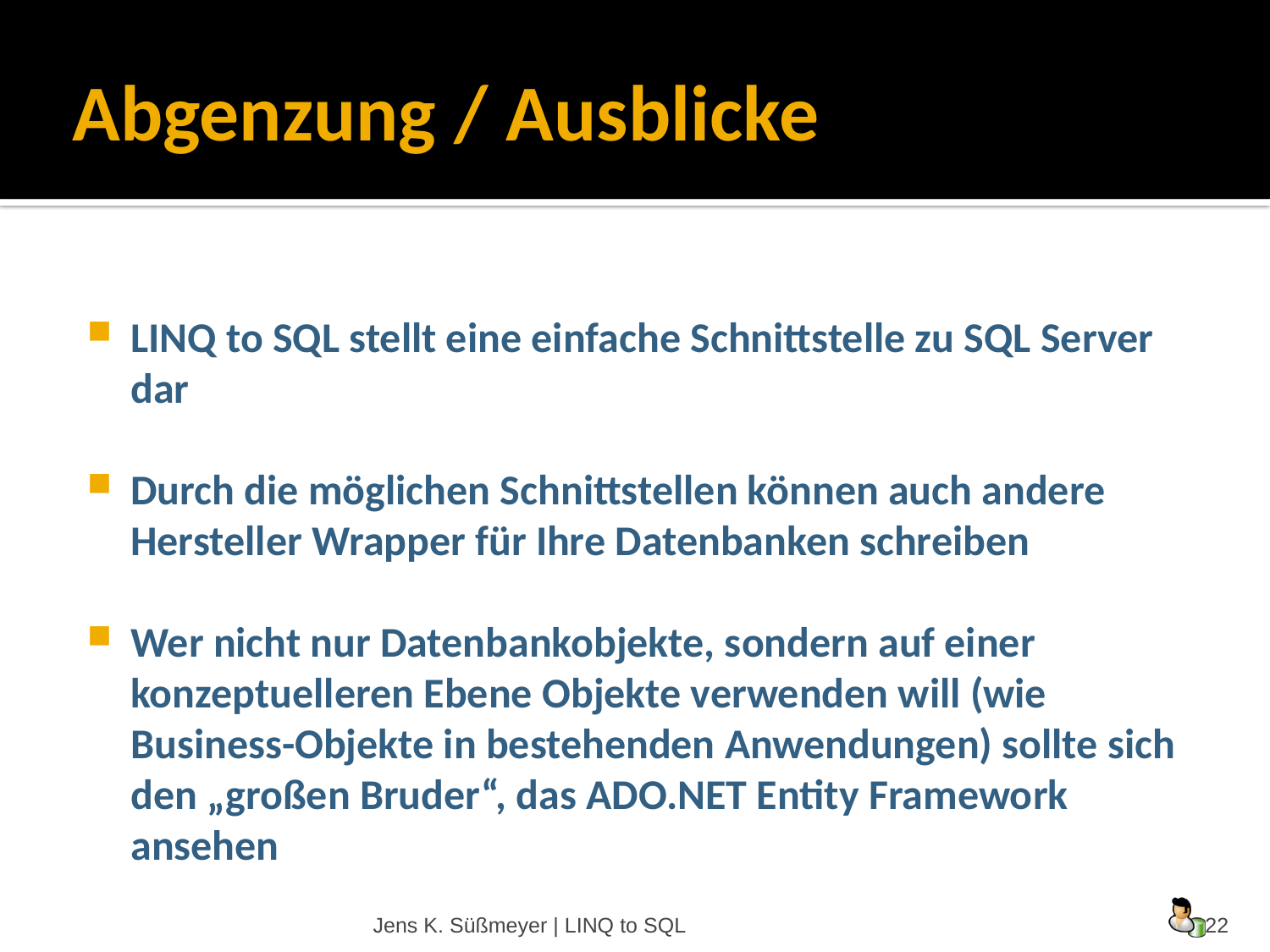

# Abgenzung / Ausblicke

LINQ to SQL stellt eine einfache Schnittstelle zu SQL Server dar

Durch die möglichen Schnittstellen können auch andere Hersteller Wrapper für Ihre Datenbanken schreiben

Wer nicht nur Datenbankobjekte, sondern auf einer konzeptuelleren Ebene Objekte verwenden will (wie Business-Objekte in bestehenden Anwendungen) sollte sich den „großen Bruder“, das ADO.NET Entity Framework ansehen

Jens K. Süßmeyer | LINQ to SQL
22